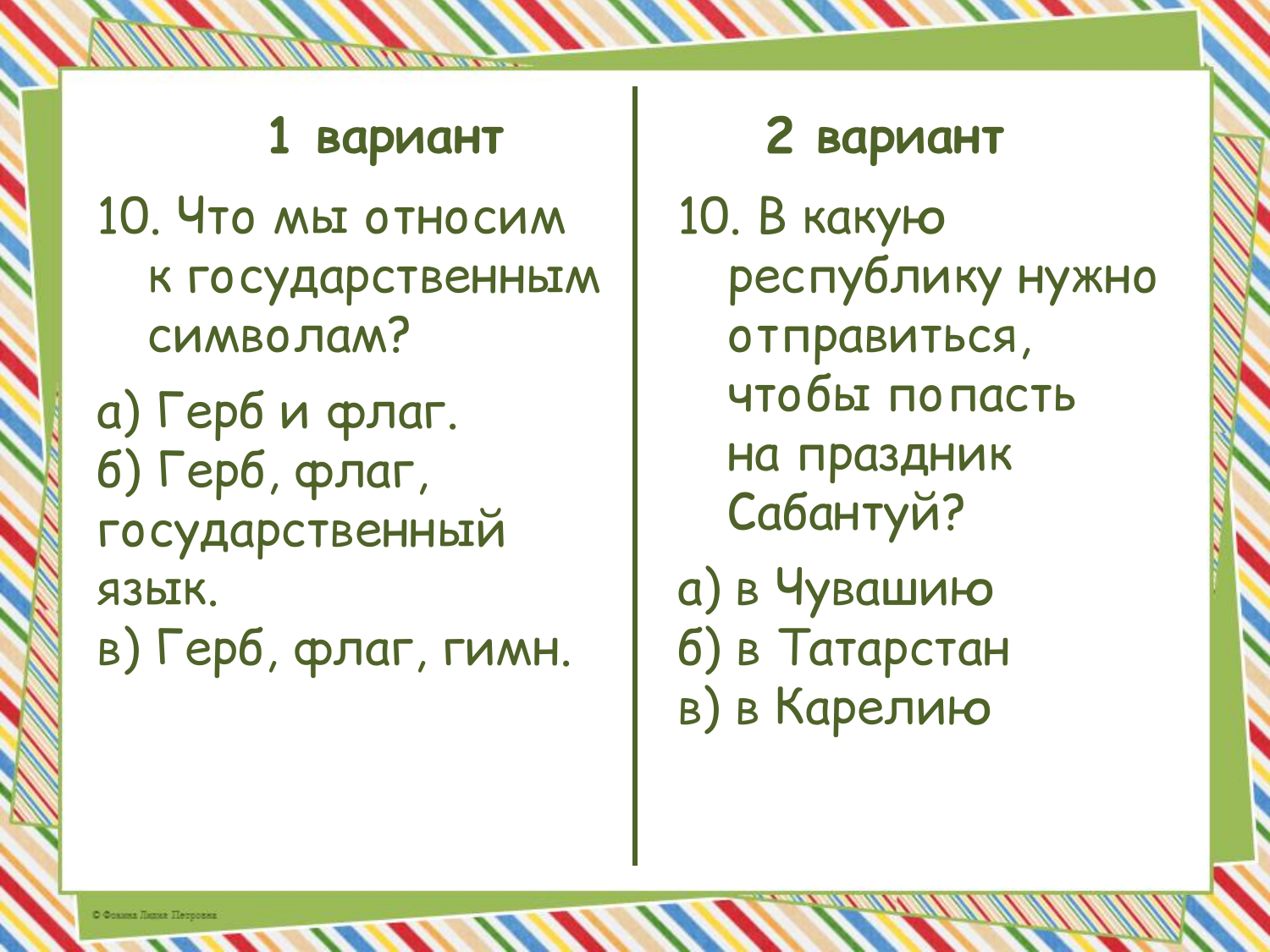

# 1 вариант
2 вариант
10. Что мы относим   к государственным символам?

а) Герб и флаг.
б) Герб, флаг, государственный язык.
в) Герб, флаг, гимн.
10. В какую республику нужно отправиться, чтобы попасть    на праздник Сабантуй?

а) в Чувашию
б) в Татарстан
в) в Карелию